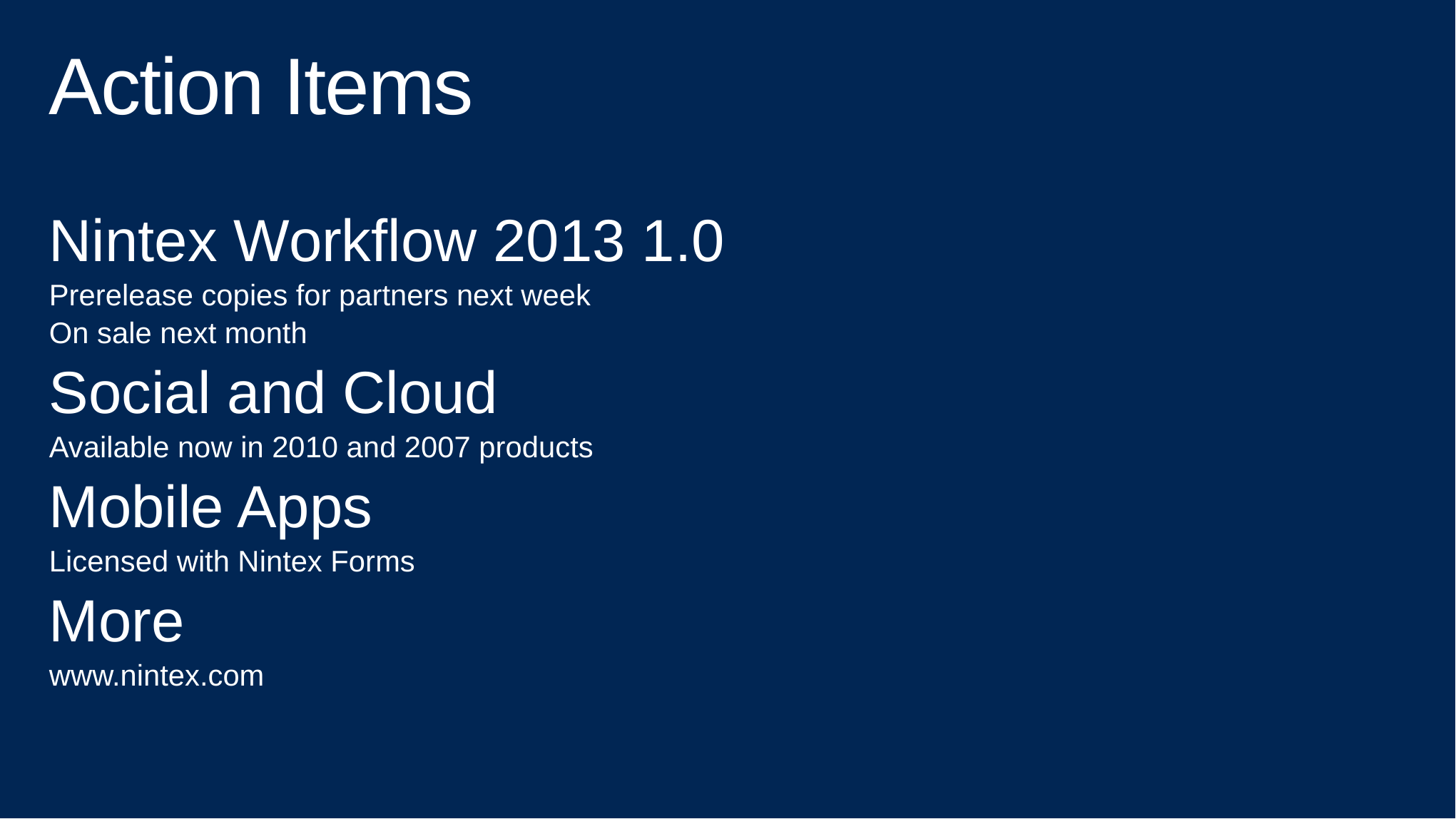

# Action Items
Nintex Workflow 2013 1.0
Prerelease copies for partners next week
On sale next month
Social and Cloud
Available now in 2010 and 2007 products
Mobile Apps
Licensed with Nintex Forms
More
www.nintex.com